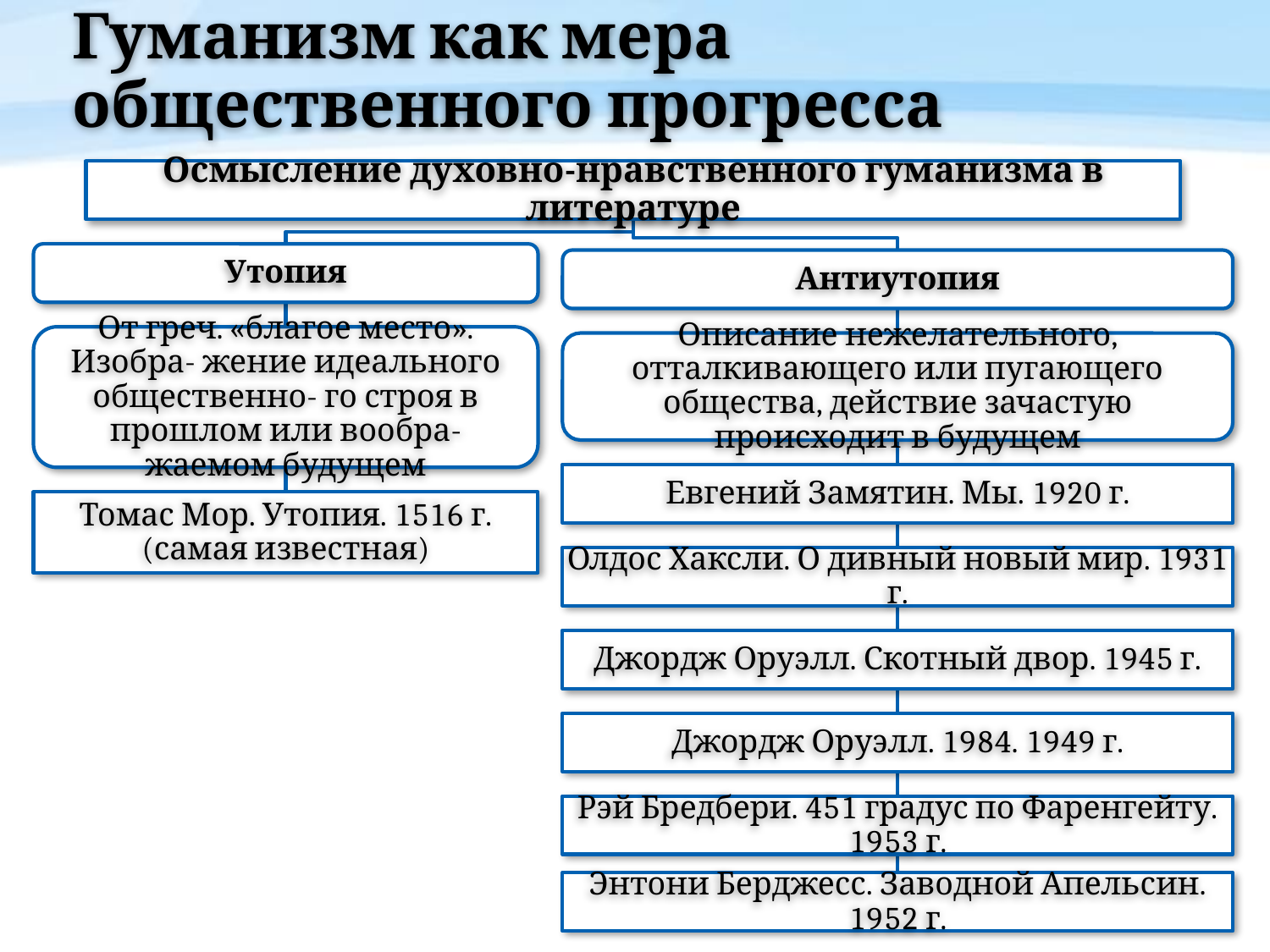

# Гуманизм как мера общественного прогресса

Осмысление духовно-нравственного гуманизма в литературе

Утопия

Антиутопия

От греч. «благое место». Изобра- жение идеального общественно- го строя в прошлом или вообра- жаемом будущем
Описание нежелательного, отталкивающего или пугающего общества, действие зачастую происходит в будущем

Евгений Замятин. Мы. 1920 г.

Томас Мор. Утопия. 1516 г. (самая известная)

Олдос Хаксли. О дивный новый мир. 1931 г.

Джордж Оруэлл. Скотный двор. 1945 г.

Джордж Оруэлл. 1984. 1949 г.

Рэй Бредбери. 451 градус по Фаренгейту. 1953 г.

Энтони Берджесс. Заводной Апельсин. 1952 г.